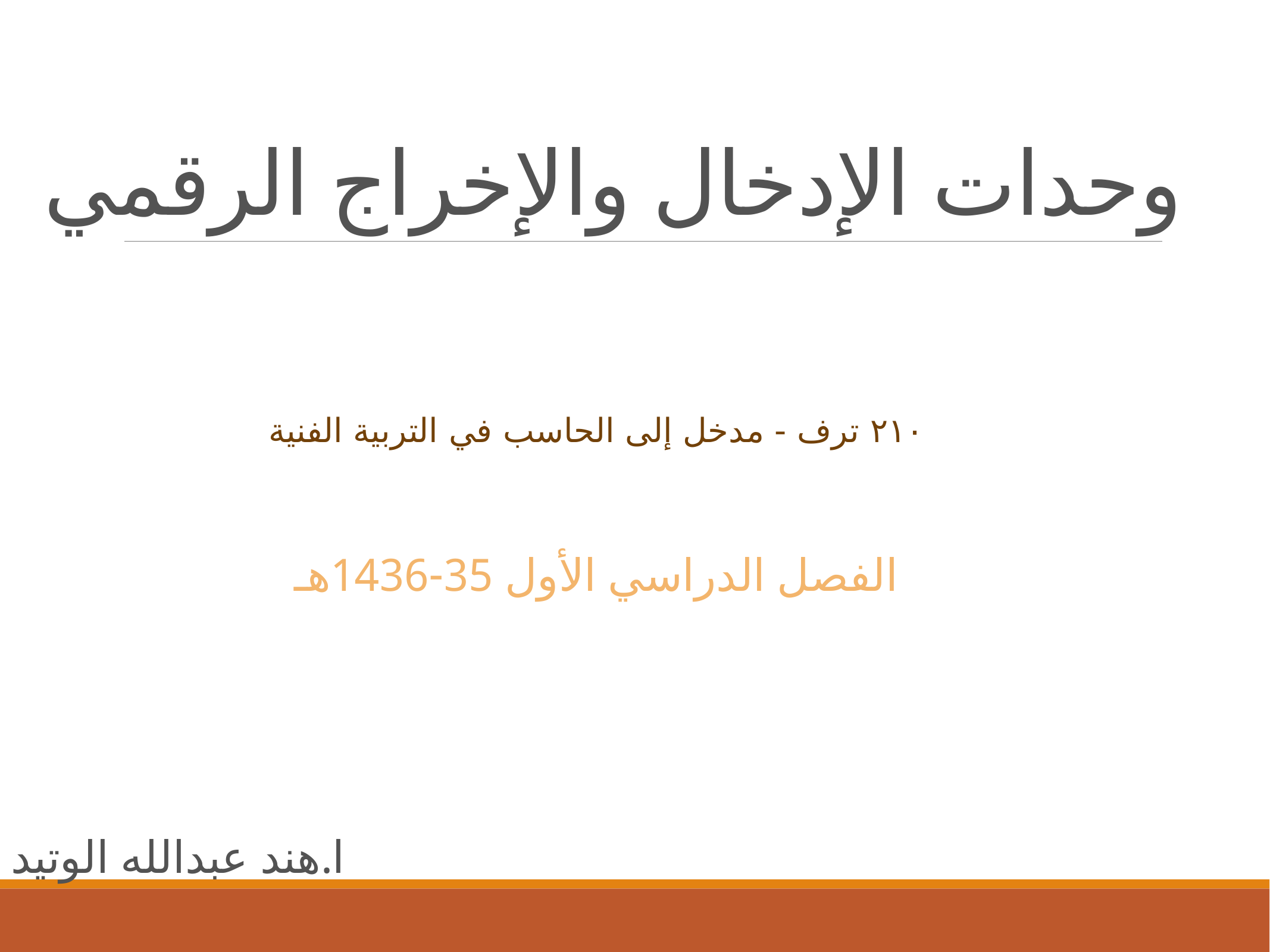

# وحدات الإدخال والإخراج الرقمي
٢١٠ ترف - مدخل إلى الحاسب في التربية الفنية
الفصل الدراسي الأول 35-1436هـ
ا.هند عبدالله الوتيد